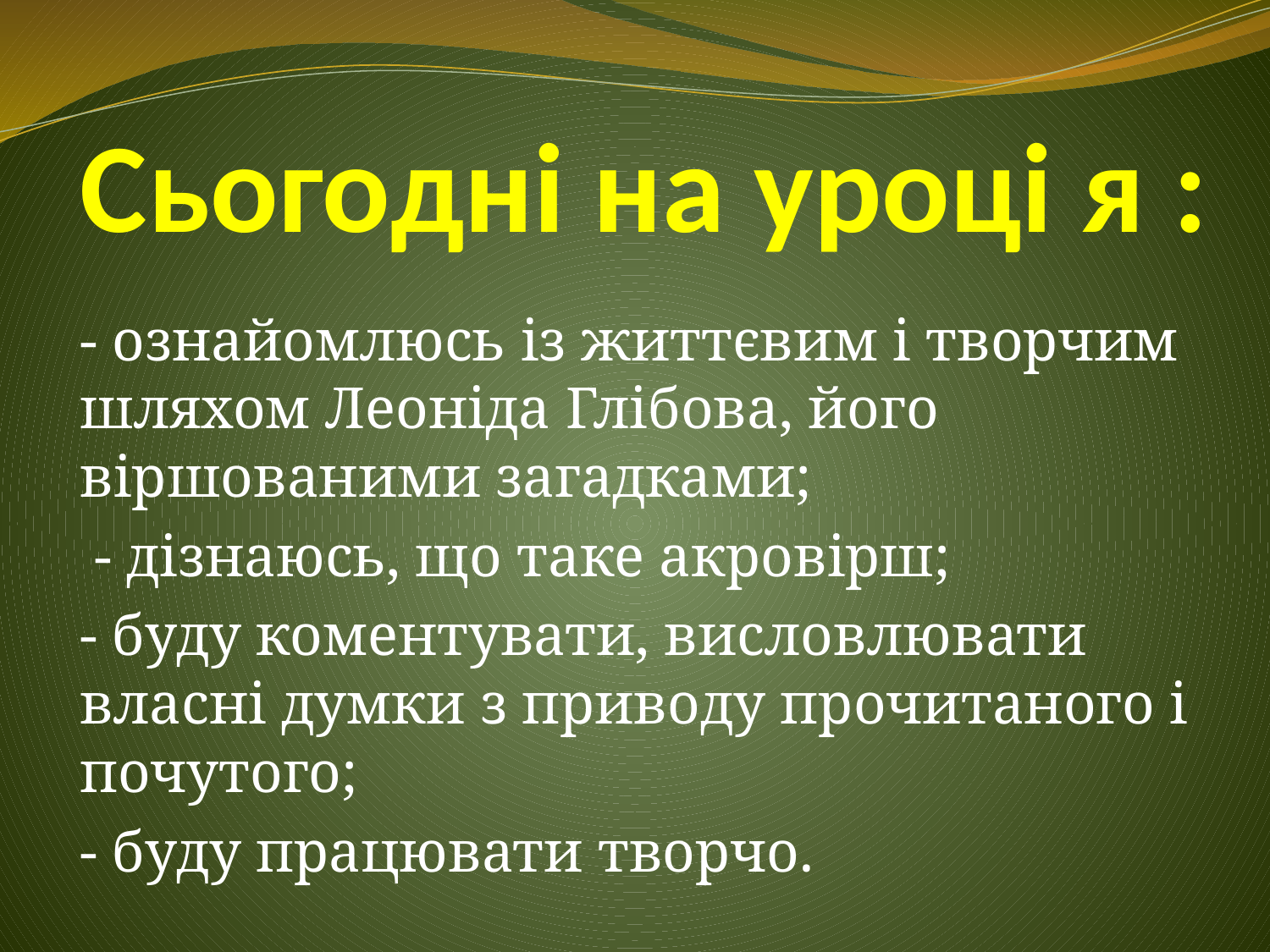

# Сьогодні на уроці я :
- ознайомлюсь із життєвим і творчим шляхом Леоніда Глібова, його віршованими загадками;
 - дізнаюсь, що таке акровірш;
- буду коментувати, висловлювати власні думки з приводу прочитаного і почутого;
- буду працювати творчо.